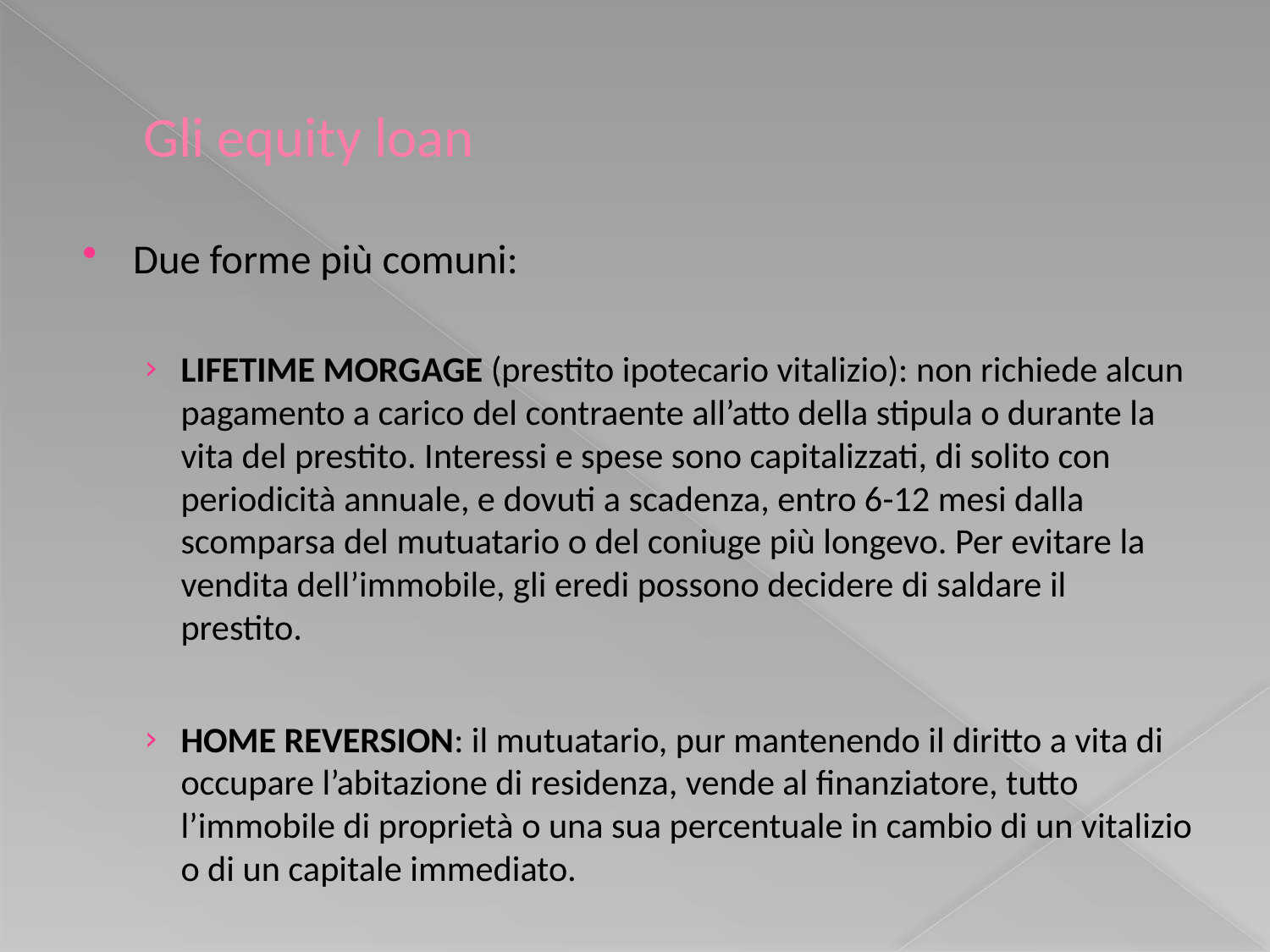

# Gli equity loan
Due forme più comuni:

LIFETIME MORGAGE (prestito ipotecario vitalizio): non richiede alcun pagamento a carico del contraente all’atto della stipula o durante la vita del prestito. Interessi e spese sono capitalizzati, di solito con periodicità annuale, e dovuti a scadenza, entro 6-12 mesi dalla scomparsa del mutuatario o del coniuge più longevo. Per evitare la vendita dell’immobile, gli eredi possono decidere di saldare il prestito.

HOME REVERSION: il mutuatario, pur mantenendo il diritto a vita di occupare l’abitazione di residenza, vende al finanziatore, tutto l’immobile di proprietà o una sua percentuale in cambio di un vitalizio o di un capitale immediato.